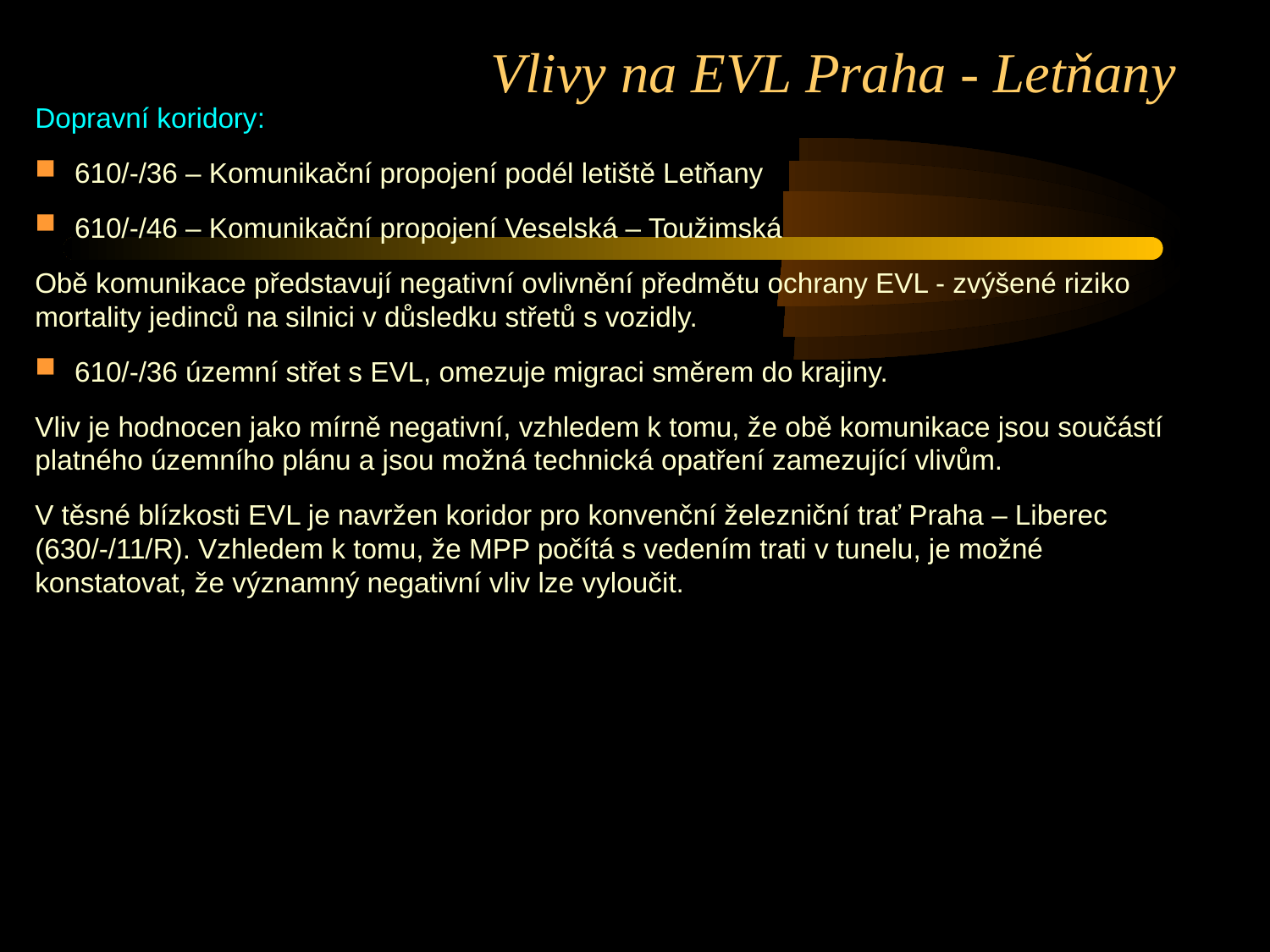

Vlivy na EVL Praha - Letňany
Dopravní koridory:
610/-/36 – Komunikační propojení podél letiště Letňany
610/-/46 – Komunikační propojení Veselská – Toužimská
Obě komunikace představují negativní ovlivnění předmětu ochrany EVL - zvýšené riziko mortality jedinců na silnici v důsledku střetů s vozidly.
610/-/36 územní střet s EVL, omezuje migraci směrem do krajiny.
Vliv je hodnocen jako mírně negativní, vzhledem k tomu, že obě komunikace jsou součástí platného územního plánu a jsou možná technická opatření zamezující vlivům.
V těsné blízkosti EVL je navržen koridor pro konvenční železniční trať Praha – Liberec (630/-/11/R). Vzhledem k tomu, že MPP počítá s vedením trati v tunelu, je možné konstatovat, že významný negativní vliv lze vyloučit.